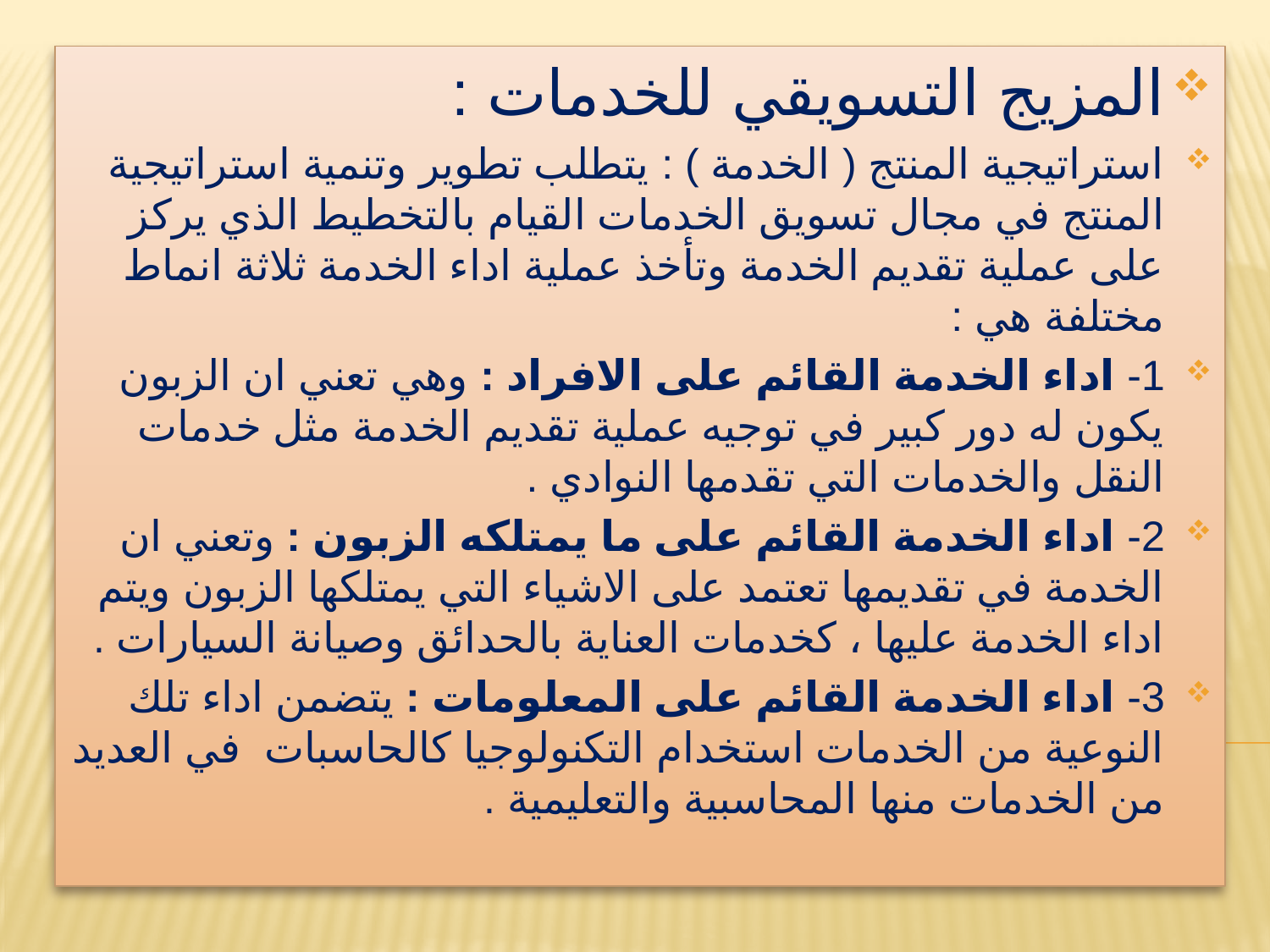

المزيج التسويقي للخدمات :
استراتيجية المنتج ( الخدمة ) : يتطلب تطوير وتنمية استراتيجية المنتج في مجال تسويق الخدمات القيام بالتخطيط الذي يركز على عملية تقديم الخدمة وتأخذ عملية اداء الخدمة ثلاثة انماط مختلفة هي :
1- اداء الخدمة القائم على الافراد : وهي تعني ان الزبون يكون له دور كبير في توجيه عملية تقديم الخدمة مثل خدمات النقل والخدمات التي تقدمها النوادي .
2- اداء الخدمة القائم على ما يمتلكه الزبون : وتعني ان الخدمة في تقديمها تعتمد على الاشياء التي يمتلكها الزبون ويتم اداء الخدمة عليها ، كخدمات العناية بالحدائق وصيانة السيارات .
3- اداء الخدمة القائم على المعلومات : يتضمن اداء تلك النوعية من الخدمات استخدام التكنولوجيا كالحاسبات  في العديد من الخدمات منها المحاسبية والتعليمية .